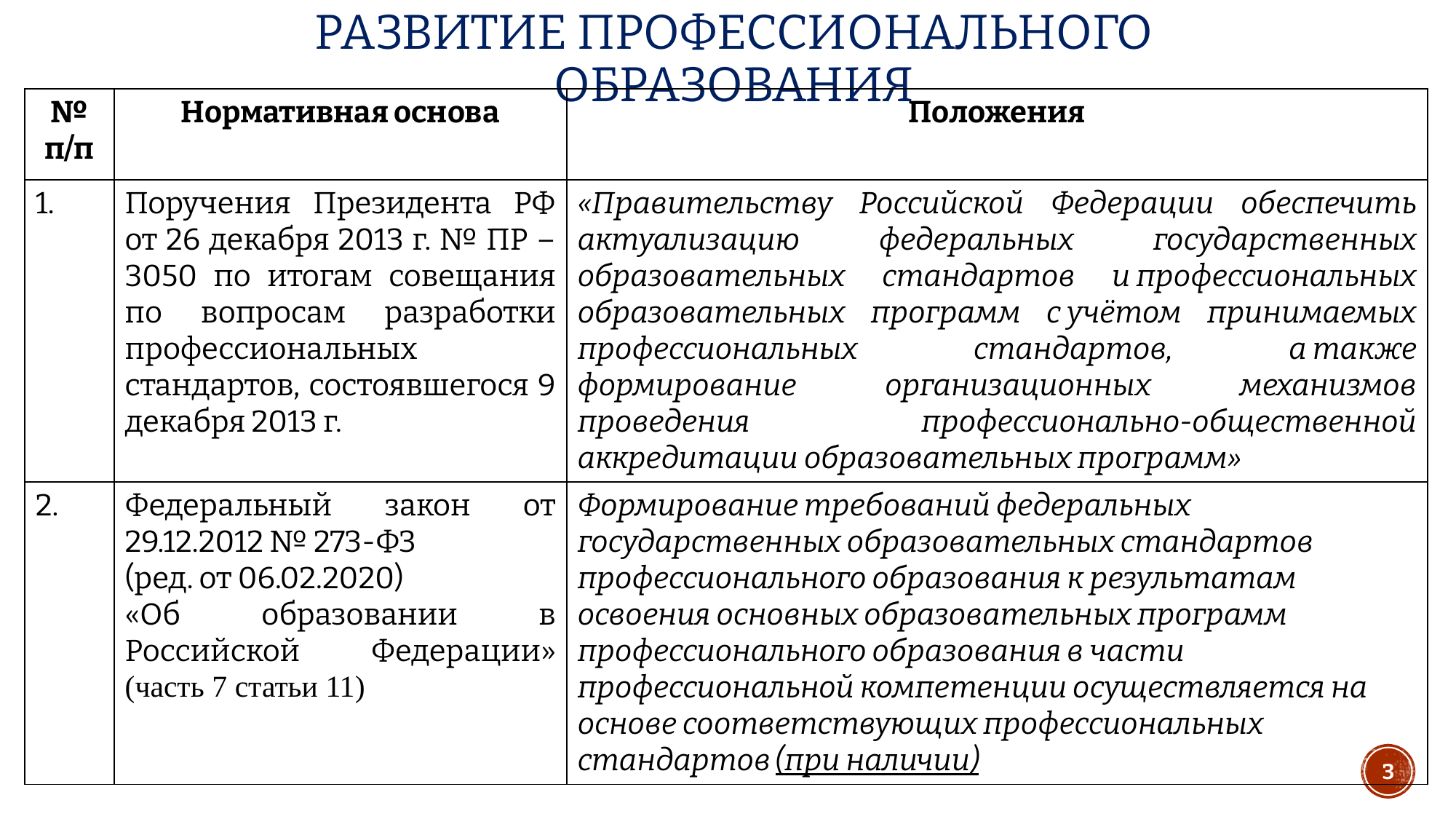

# Развитие профессионального образования
| № п/п | Нормативная основа | Положения |
| --- | --- | --- |
| 1. | Поручения Президента РФ от 26 декабря 2013 г. № ПР – 3050 по итогам совещания по вопросам разработки профессиональных стандартов, состоявшегося 9 декабря 2013 г. | «Правительству Российской Федерации обеспечить актуализацию федеральных государственных образовательных стандартов и профессиональных образовательных программ с учётом принимаемых профессиональных стандартов, а также формирование организационных механизмов проведения профессионально-общественной аккредитации образовательных программ» |
| 2. | Федеральный закон от 29.12.2012 № 273-ФЗ (ред. от 06.02.2020) «Об образовании в Российской Федерации» (часть 7 статьи 11) | Формирование требований федеральных государственных образовательных стандартов профессионального образования к результатам освоения основных образовательных программ профессионального образования в части профессиональной компетенции осуществляется на основе соответствующих профессиональных стандартов (при наличии) |
3